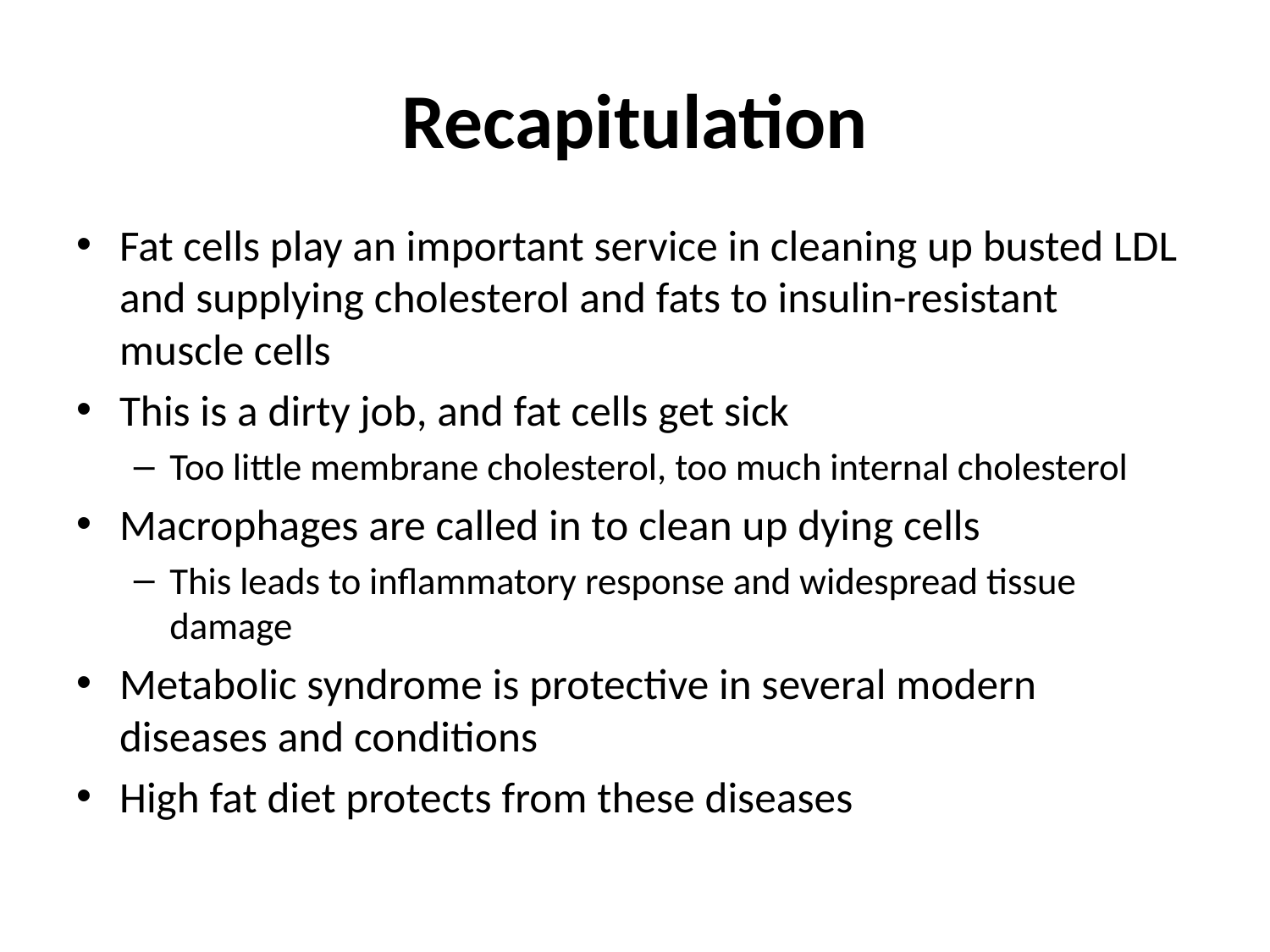

# Recapitulation
Fat cells play an important service in cleaning up busted LDL and supplying cholesterol and fats to insulin-resistant muscle cells
This is a dirty job, and fat cells get sick
Too little membrane cholesterol, too much internal cholesterol
Macrophages are called in to clean up dying cells
This leads to inflammatory response and widespread tissue damage
Metabolic syndrome is protective in several modern diseases and conditions
High fat diet protects from these diseases